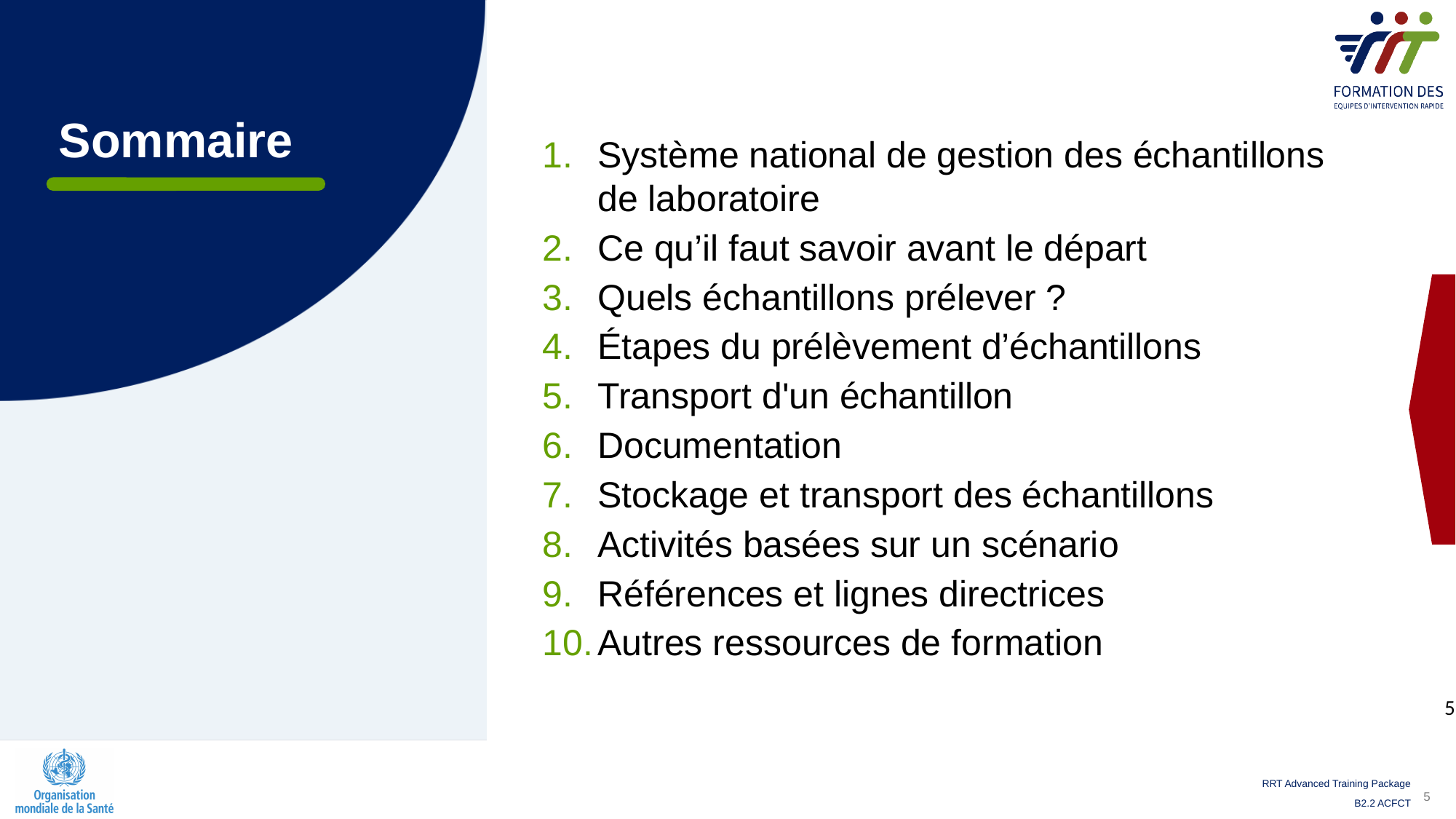

Sommaire
Système national de gestion des échantillons de laboratoire
Ce qu’il faut savoir avant le départ
Quels échantillons prélever ?
Étapes du prélèvement d’échantillons
Transport d'un échantillon
Documentation
Stockage et transport des échantillons
Activités basées sur un scénario
Références et lignes directrices
Autres ressources de formation
5